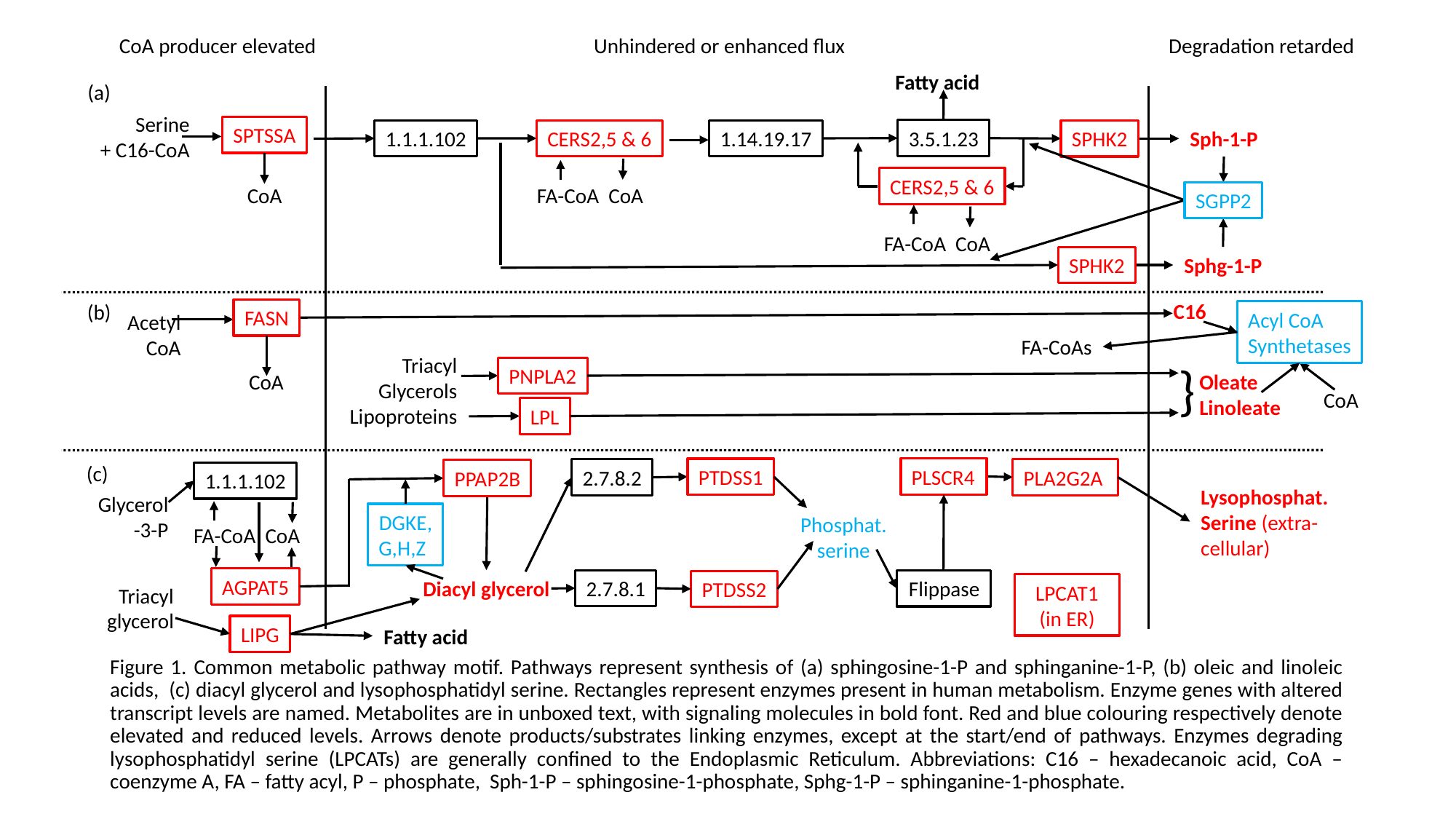

CoA producer elevated
Unhindered or enhanced flux
Degradation retarded
Fatty acid
(a)
Serine
+ C16-CoA
SPTSSA
3.5.1.23
CERS2,5 & 6
1.14.19.17
1.1.1.102
SPHK2
Sph-1-P
CERS2,5 & 6
CoA
FA-CoA  CoA
SGPP2
FA-CoA  CoA
SPHK2
Sphg-1-P
C16
(b)
FASN
Acyl CoA
Synthetases
Acetyl
CoA
FA-CoAs
Triacyl
Glycerols
Lipoproteins
}
PNPLA2
CoA
Oleate
Linoleate
CoA
LPL
(c)
PLSCR4
PTDSS1
PLA2G2A
2.7.8.2
PPAP2B
1.1.1.102
Lysophosphat.
Serine (extra-
cellular)
Glycerol
-3-P
DGKE,
G,H,Z
Phosphat.
serine
FA-CoA  CoA
AGPAT5
2.7.8.1
Diacyl glycerol
Flippase
PTDSS2
LPCAT1
(in ER)
Triacyl
glycerol
LIPG
Fatty acid
Figure 1. Common metabolic pathway motif. Pathways represent synthesis of (a) sphingosine-1-P and sphinganine-1-P, (b) oleic and linoleic acids,  (c) diacyl glycerol and lysophosphatidyl serine. Rectangles represent enzymes present in human metabolism. Enzyme genes with altered transcript levels are named. Metabolites are in unboxed text, with signaling molecules in bold font. Red and blue colouring respectively denote elevated and reduced levels. Arrows denote products/substrates linking enzymes, except at the start/end of pathways. Enzymes degrading lysophosphatidyl serine (LPCATs) are generally confined to the Endoplasmic Reticulum. Abbreviations: C16 – hexadecanoic acid, CoA – coenzyme A, FA – fatty acyl, P – phosphate,  Sph-1-P – sphingosine-1-phosphate, Sphg-1-P – sphinganine-1-phosphate.